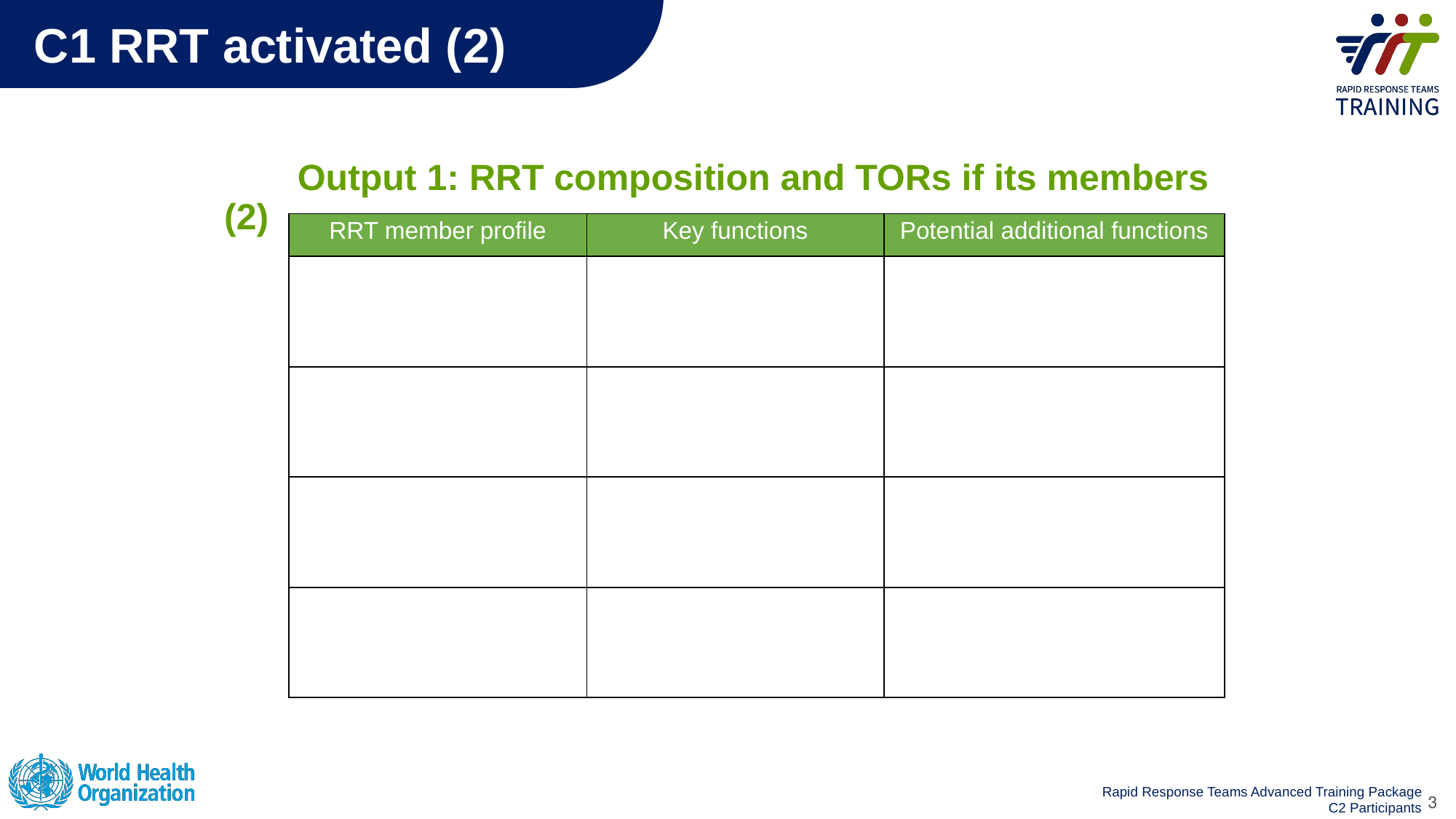

C1 RRT activated (2)
Output 1: RRT composition and TORs if its members (2)
| RRT member profile | Key functions | Potential additional functions |
| --- | --- | --- |
|  |  |  |
|  |  |  |
|  |  |  |
|  |  |  |